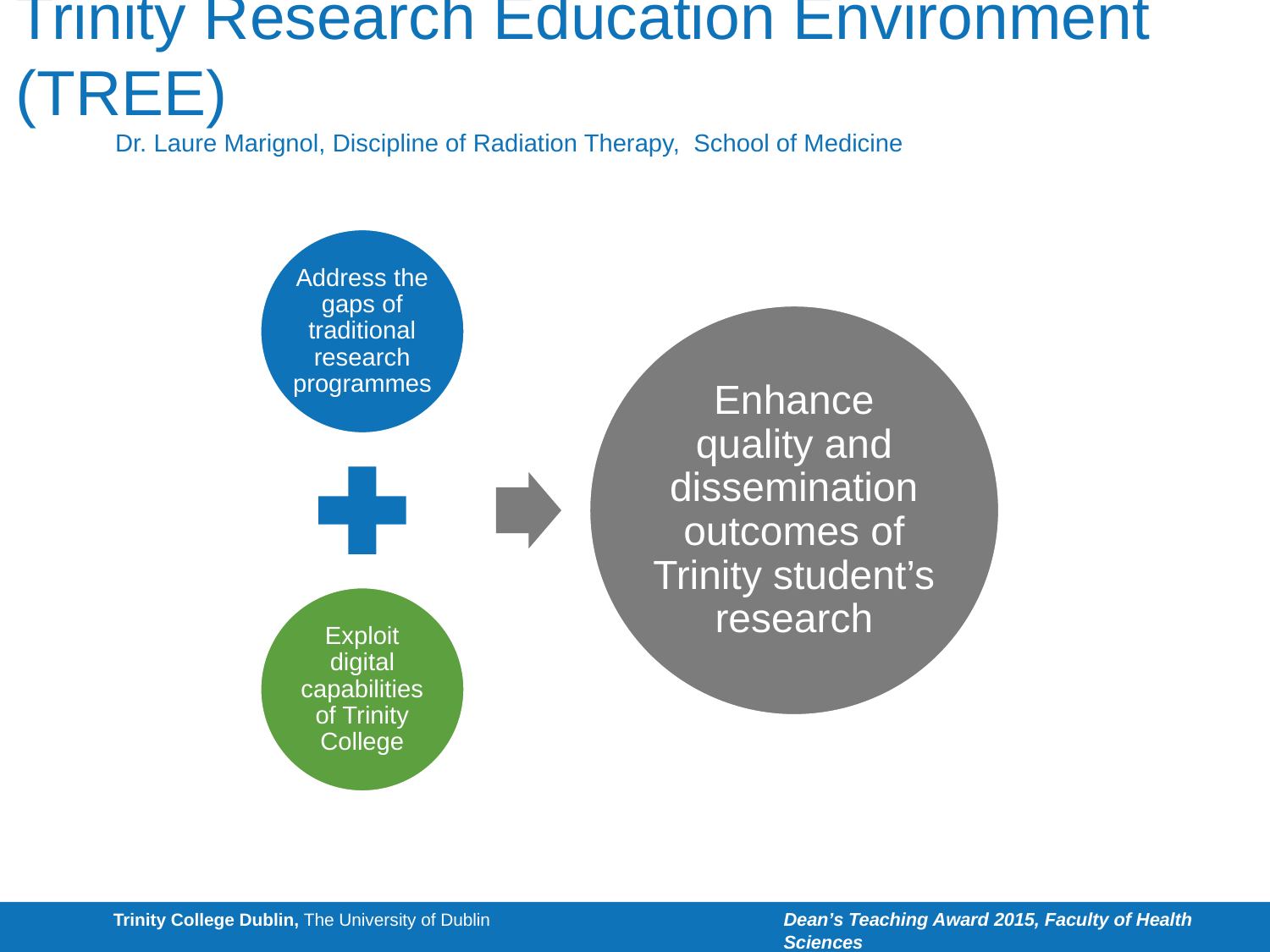

# Trinity Research Education Environment (TREE)
Dr. Laure Marignol, Discipline of Radiation Therapy,  School of Medicine
Address the gaps of traditional research programmes

Exploit digital capabilities of Trinity College

Enhance quality and dissemination outcomes of Trinity student’s research
Dean’s Teaching Award 2015, Faculty of Health Sciences